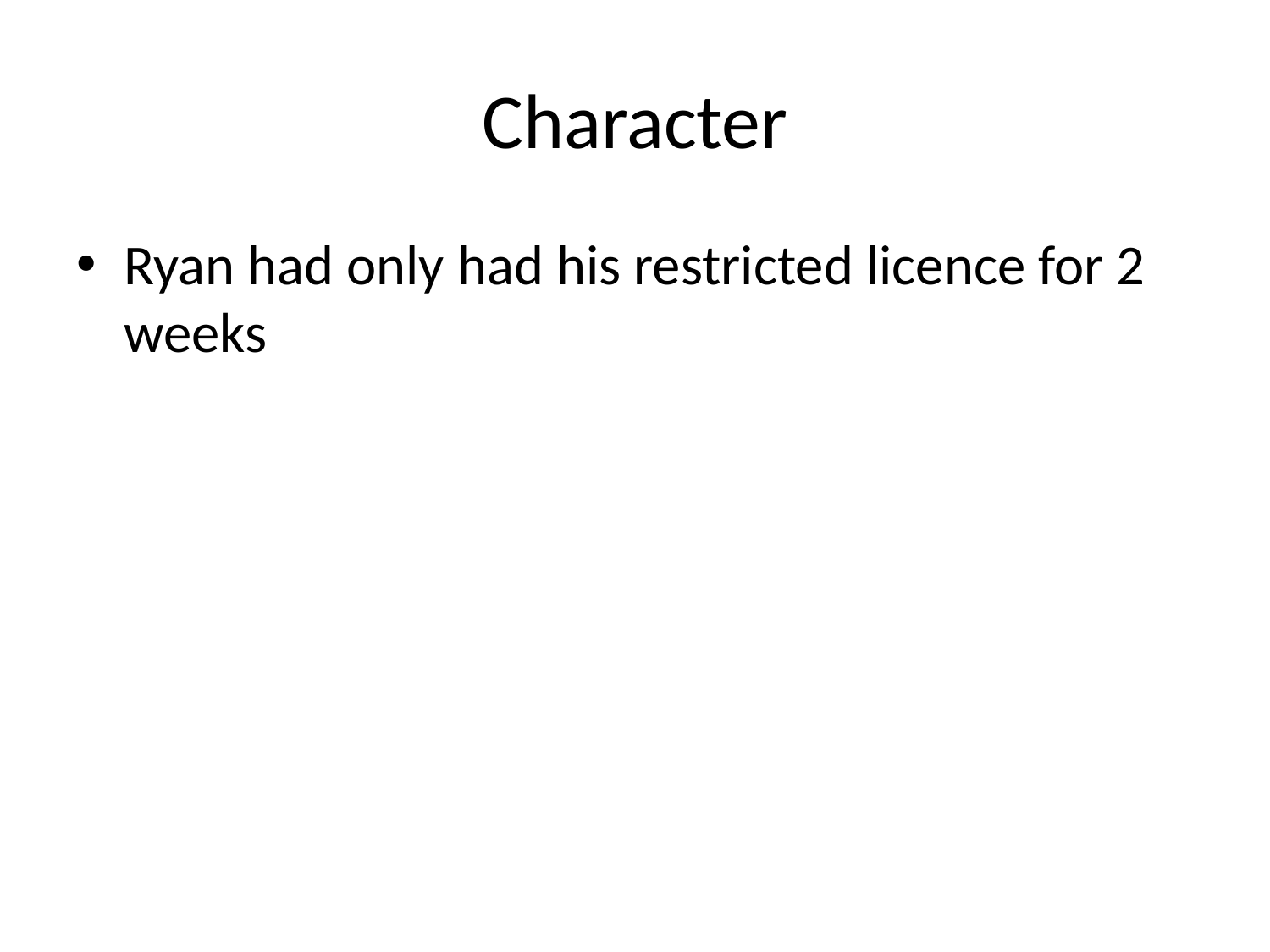

# Character
Ryan had only had his restricted licence for 2 weeks